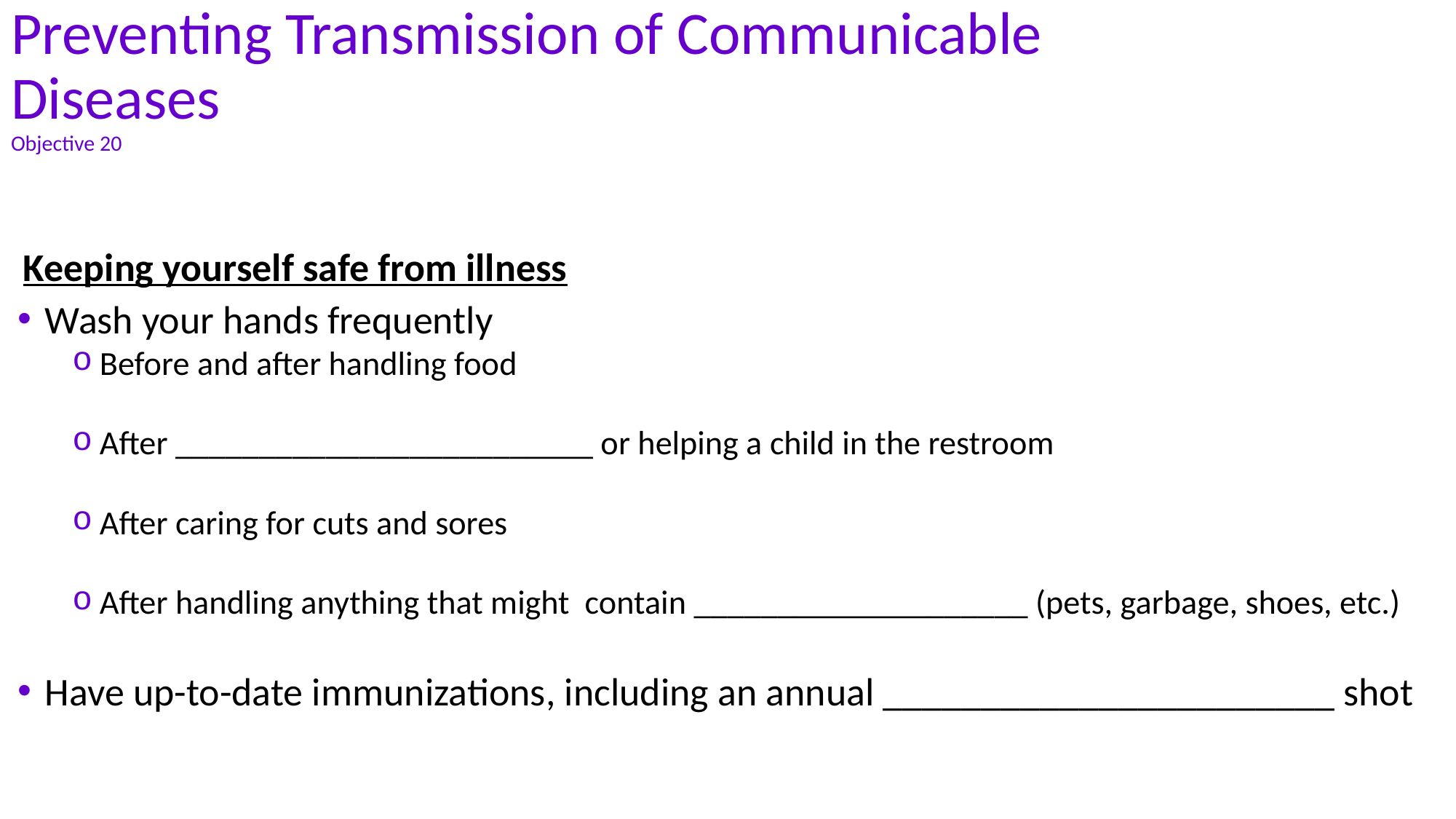

# Preventing Transmission of Communicable Diseases Objective 20
Keeping yourself safe from illness
Wash your hands frequently
Before and after handling food

After _________________________ or helping a child in the restroom

After caring for cuts and sores

After handling anything that might  contain ____________________ (pets, garbage, shoes, etc.)

Have up-to-date immunizations, including an annual _______________________ shot